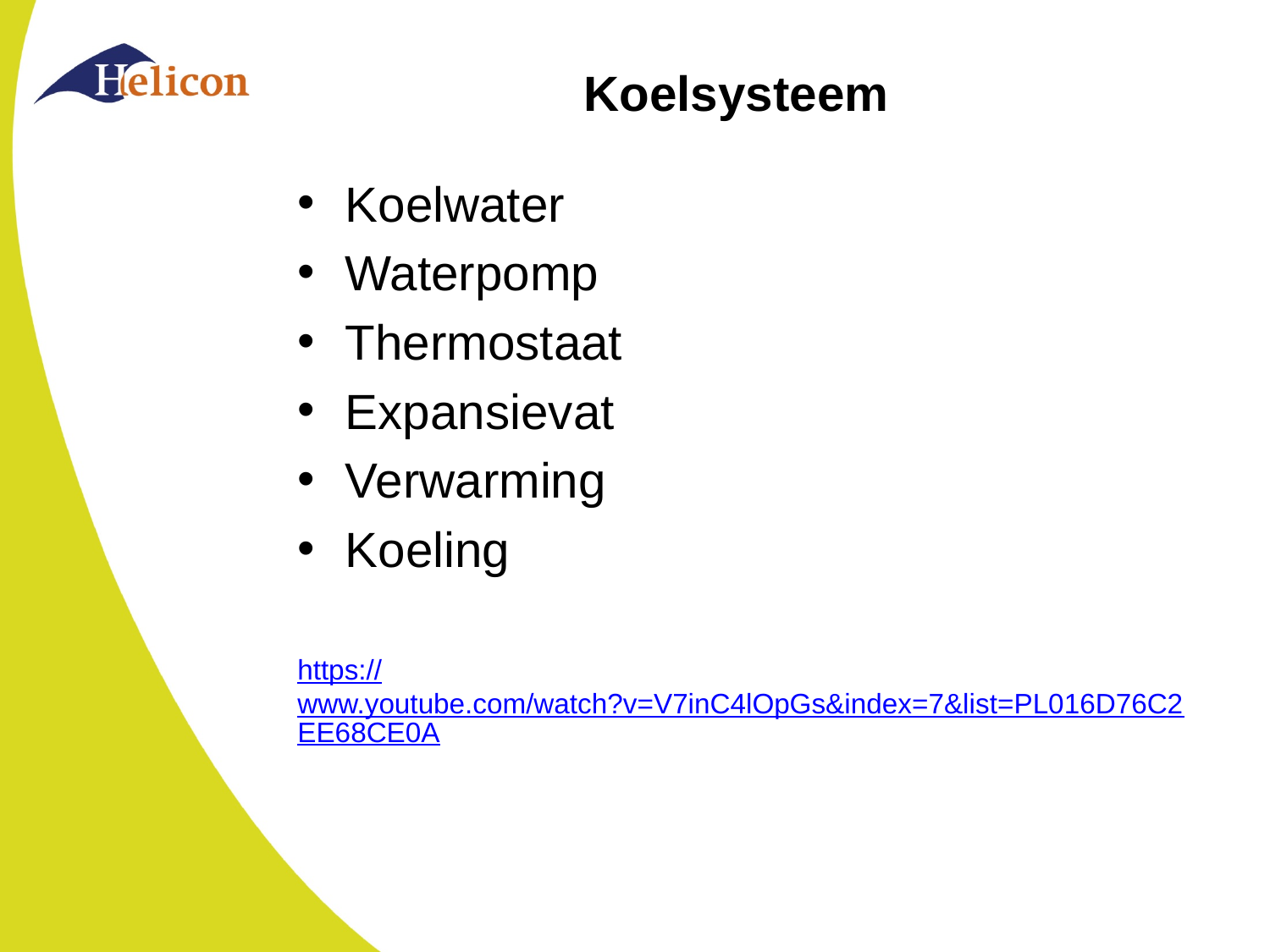

# Koelsysteem
Koelwater
Waterpomp
Thermostaat
Expansievat
Verwarming
Koeling

https://www.youtube.com/watch?v=V7inC4lOpGs&index=7&list=PL016D76C2EE68CE0A